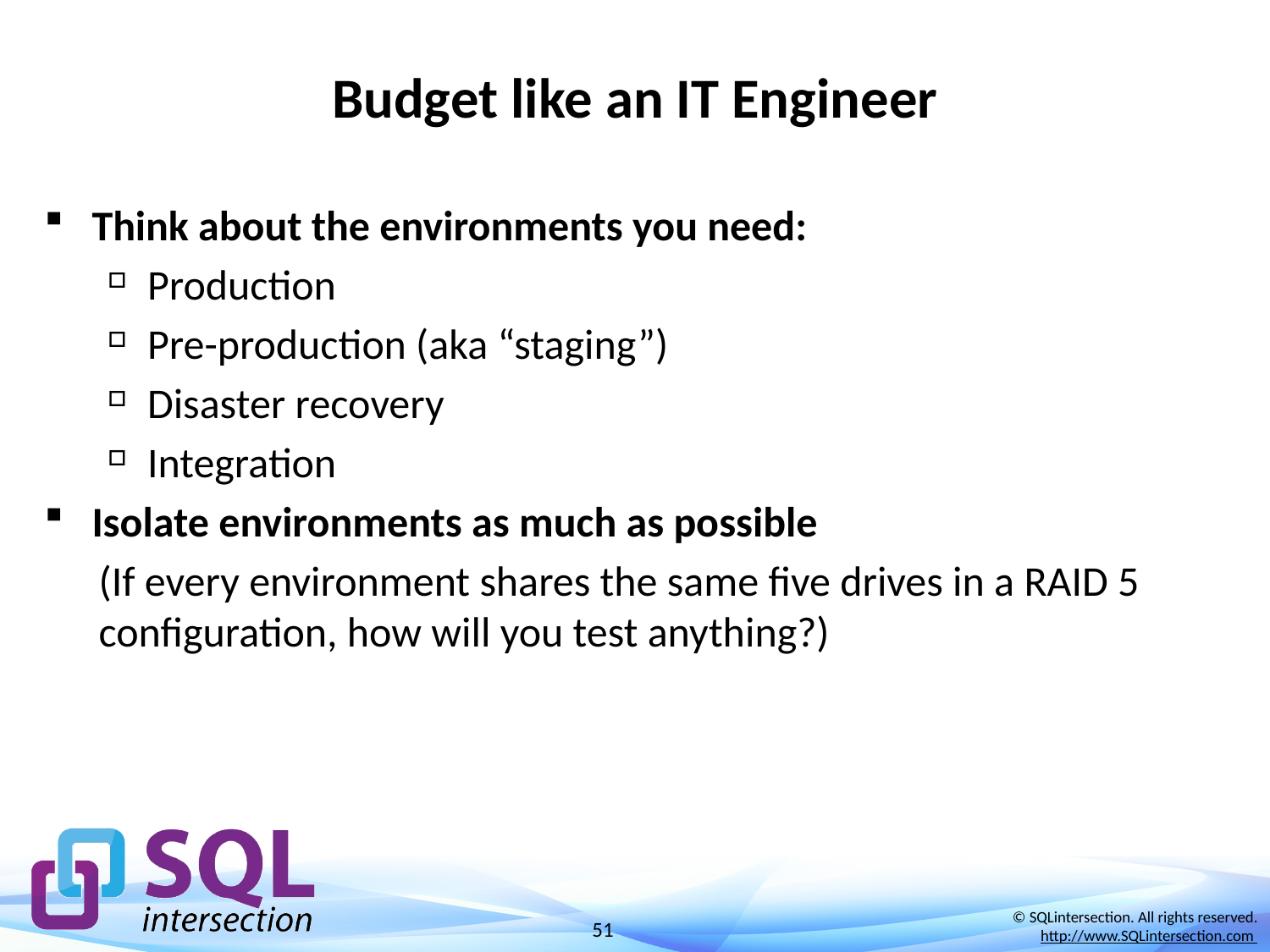

# Budget like an IT Engineer
Think about the environments you need:
Production
Pre-production (aka “staging”)
Disaster recovery
Integration
Isolate environments as much as possible
(If every environment shares the same five drives in a RAID 5 configuration, how will you test anything?)